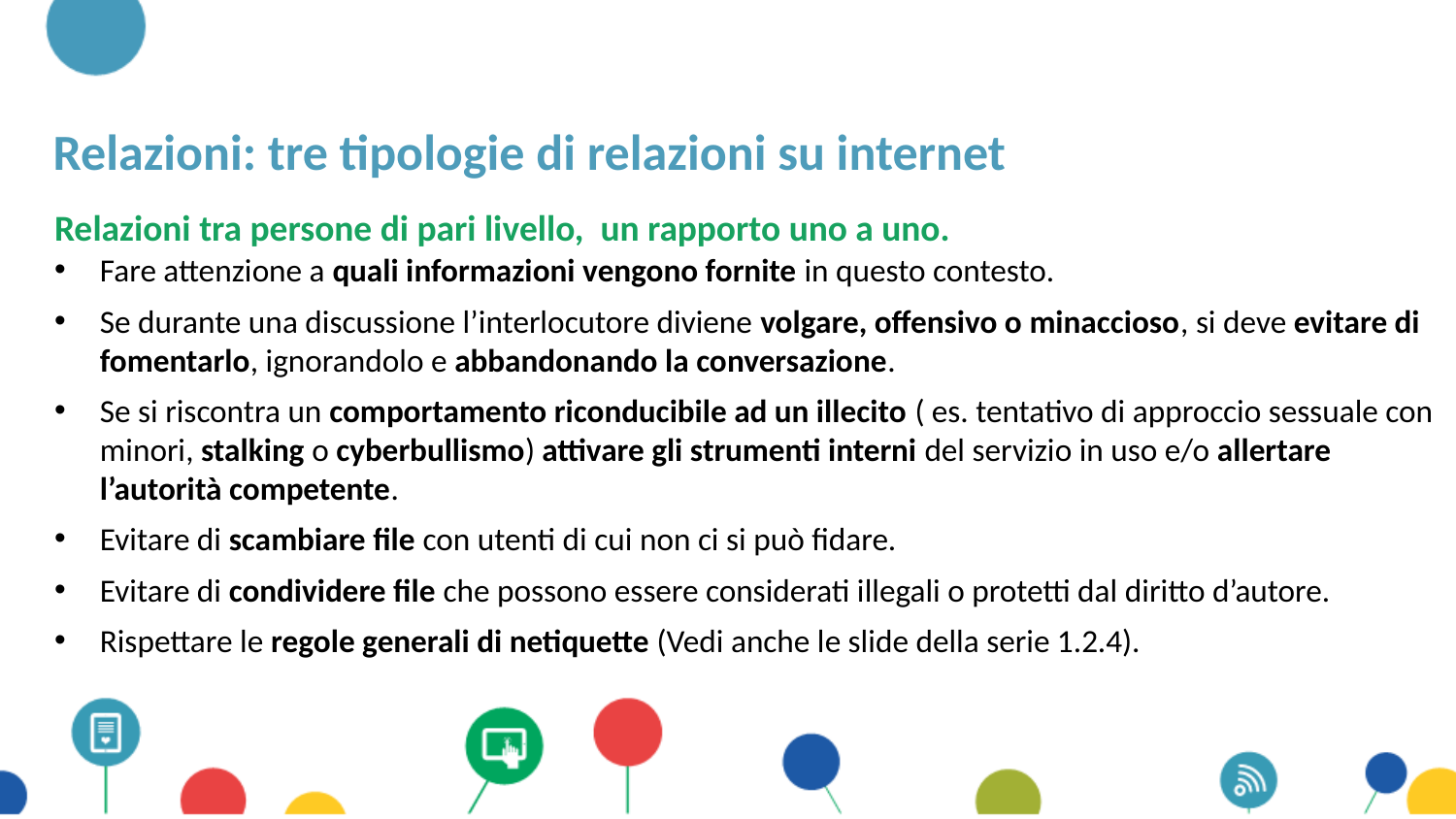

# Relazioni: tre tipologie di relazioni su internet

Relazioni tra persone di pari livello,  un rapporto uno a uno.
Fare attenzione a quali informazioni vengono fornite in questo contesto.
Se durante una discussione l’interlocutore diviene volgare, offensivo o minaccioso, si deve evitare di fomentarlo, ignorandolo e abbandonando la conversazione.
Se si riscontra un comportamento riconducibile ad un illecito ( es. tentativo di approccio sessuale con minori, stalking o cyberbullismo) attivare gli strumenti interni del servizio in uso e/o allertare l’autorità competente.
Evitare di scambiare file con utenti di cui non ci si può fidare.
Evitare di condividere file che possono essere considerati illegali o protetti dal diritto d’autore.
Rispettare le regole generali di netiquette (Vedi anche le slide della serie 1.2.4).